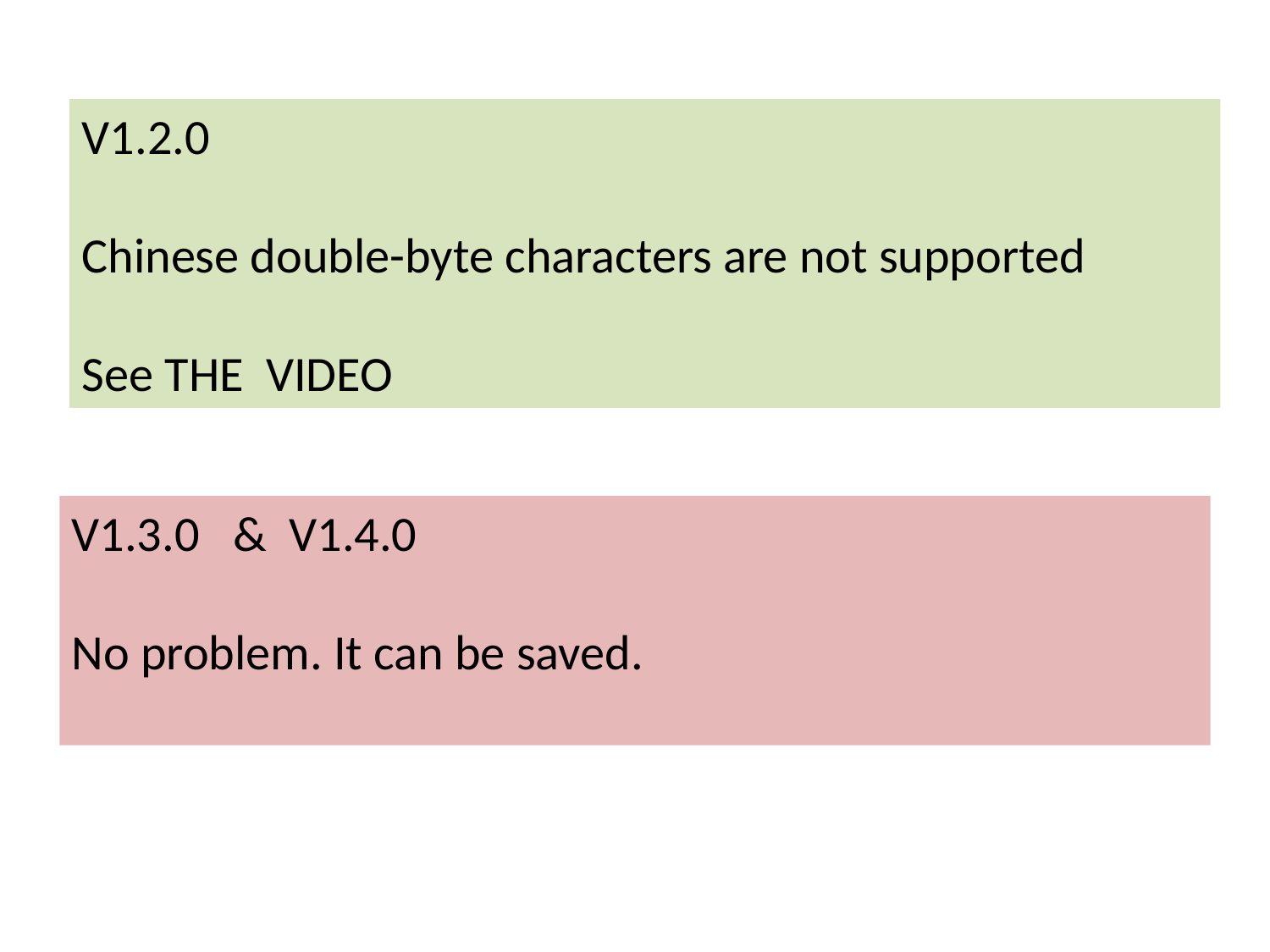

V1.2.0

Chinese double-byte characters are not supported

See THE  VIDEO
V1.3.0   &  V1.4.0

No problem. It can be saved.